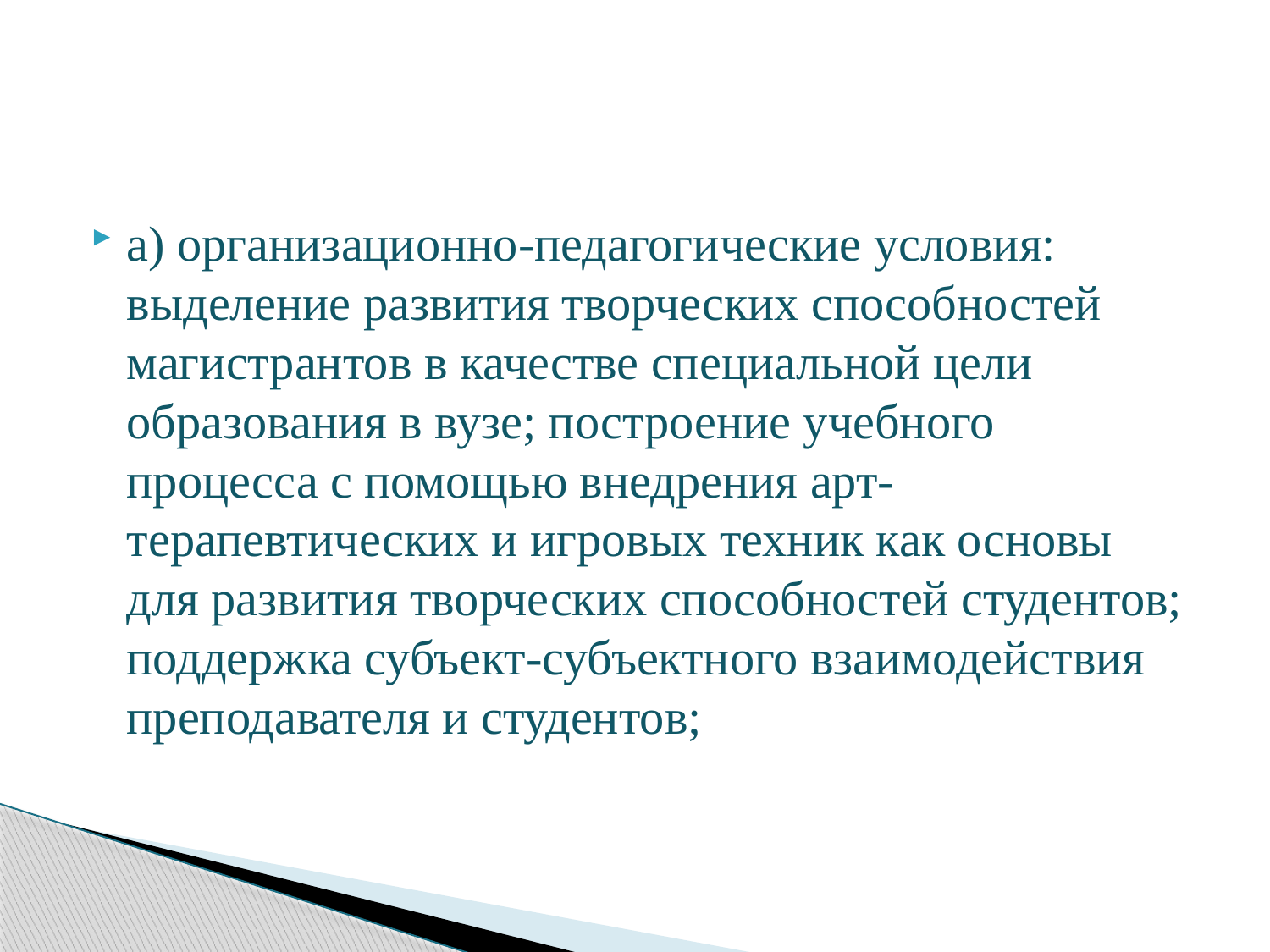

#
а) организационно-педагогические условия: выделение развития творческих способностей магистрантов в качестве специальной цели образования в вузе; построение учебного процесса с помощью внедрения арт-терапевтических и игровых техник как основы для развития творческих способностей студентов; поддержка субъект-субъектного взаимодействия преподавателя и студентов;